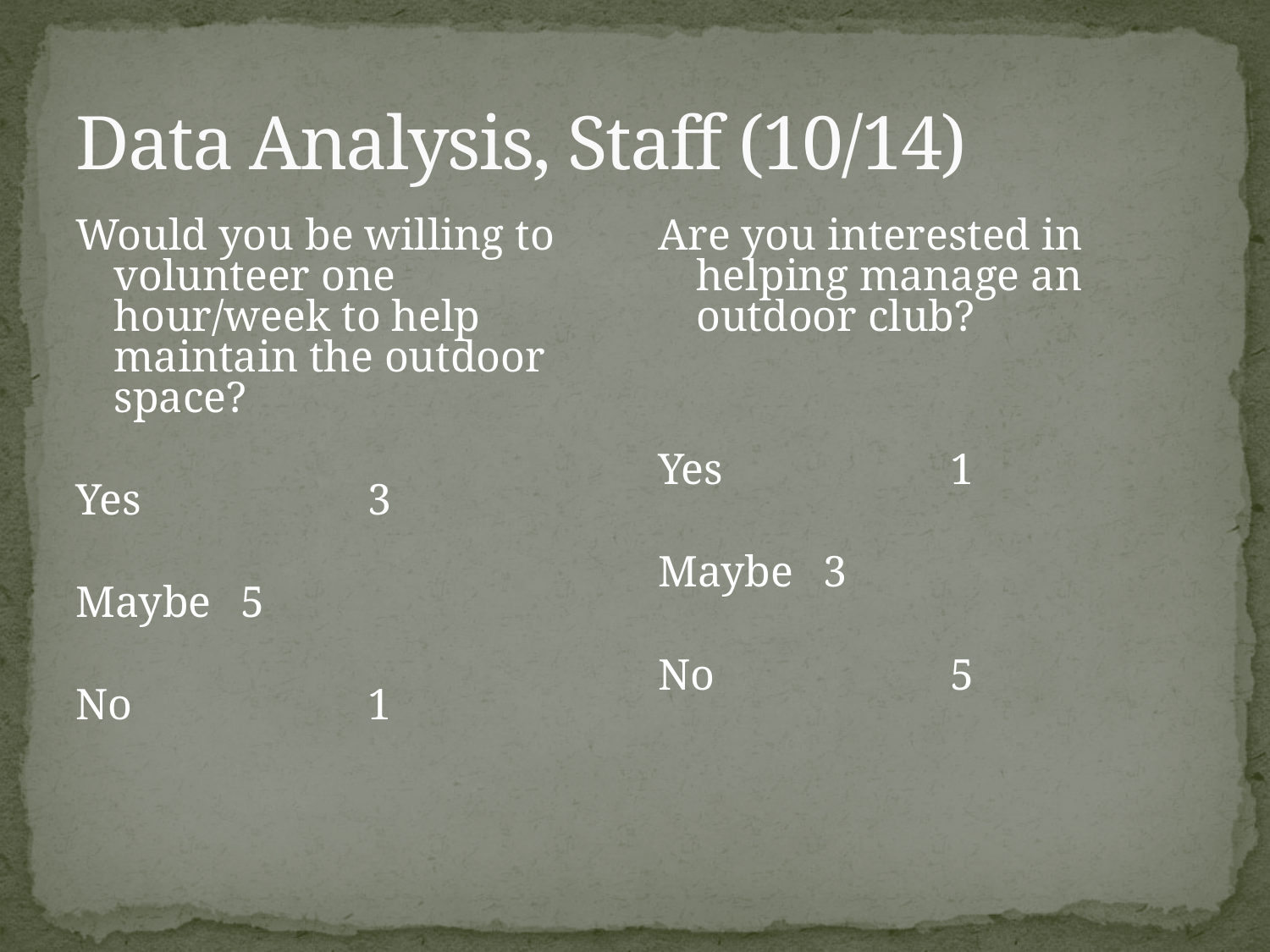

# Data Analysis, Staff (10/14)
Would you be willing to volunteer one hour/week to help maintain the outdoor space?

Yes		3

Maybe  	5

No  		1
Are you interested in helping manage an outdoor club?

Yes 		1

Maybe  	3

No  		5